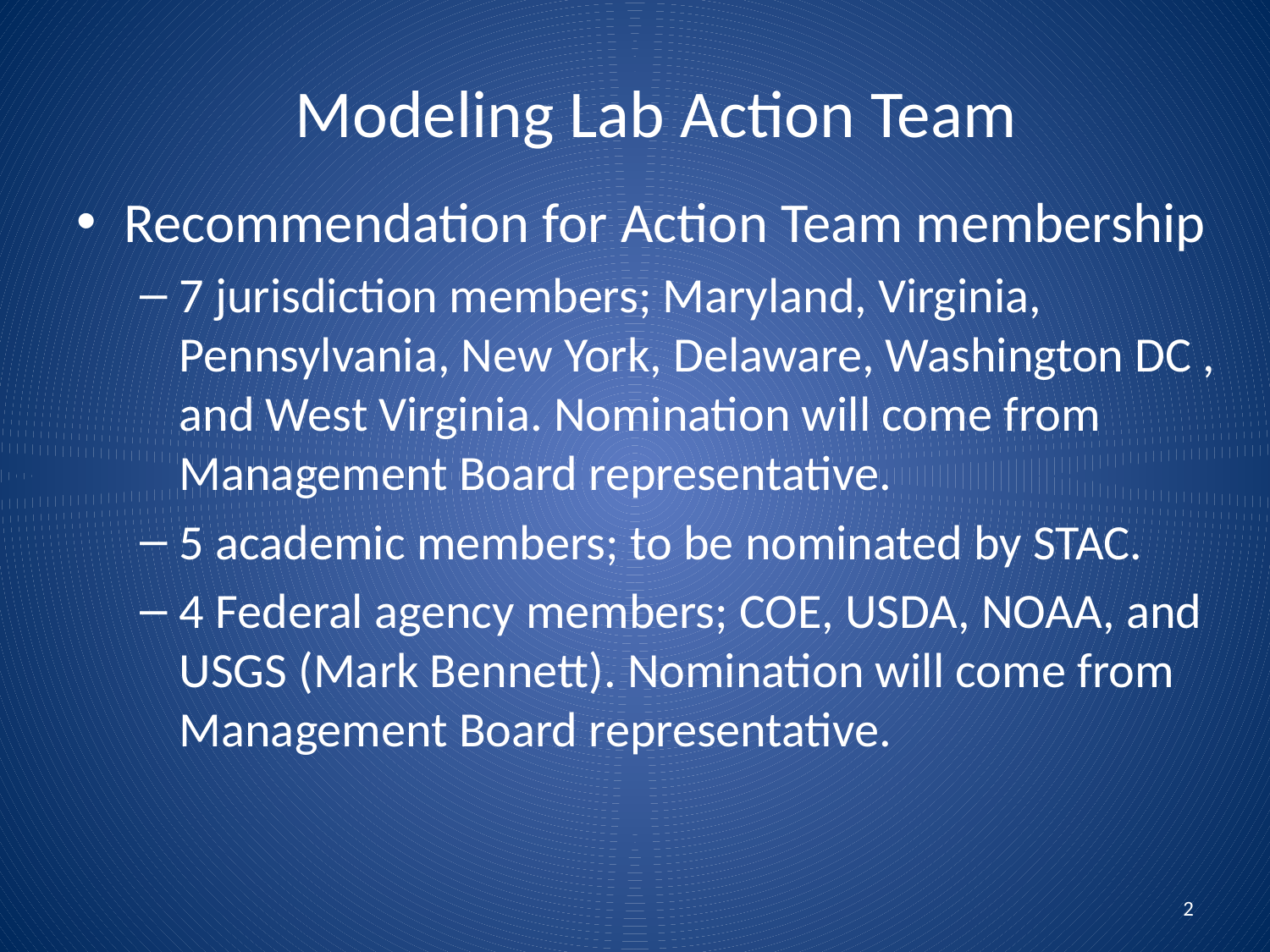

# Modeling Lab Action Team
Recommendation for Action Team membership
7 jurisdiction members; Maryland, Virginia, Pennsylvania, New York, Delaware, Washington DC , and West Virginia. Nomination will come from Management Board representative.
5 academic members; to be nominated by STAC.
4 Federal agency members; COE, USDA, NOAA, and USGS (Mark Bennett). Nomination will come from Management Board representative.
2